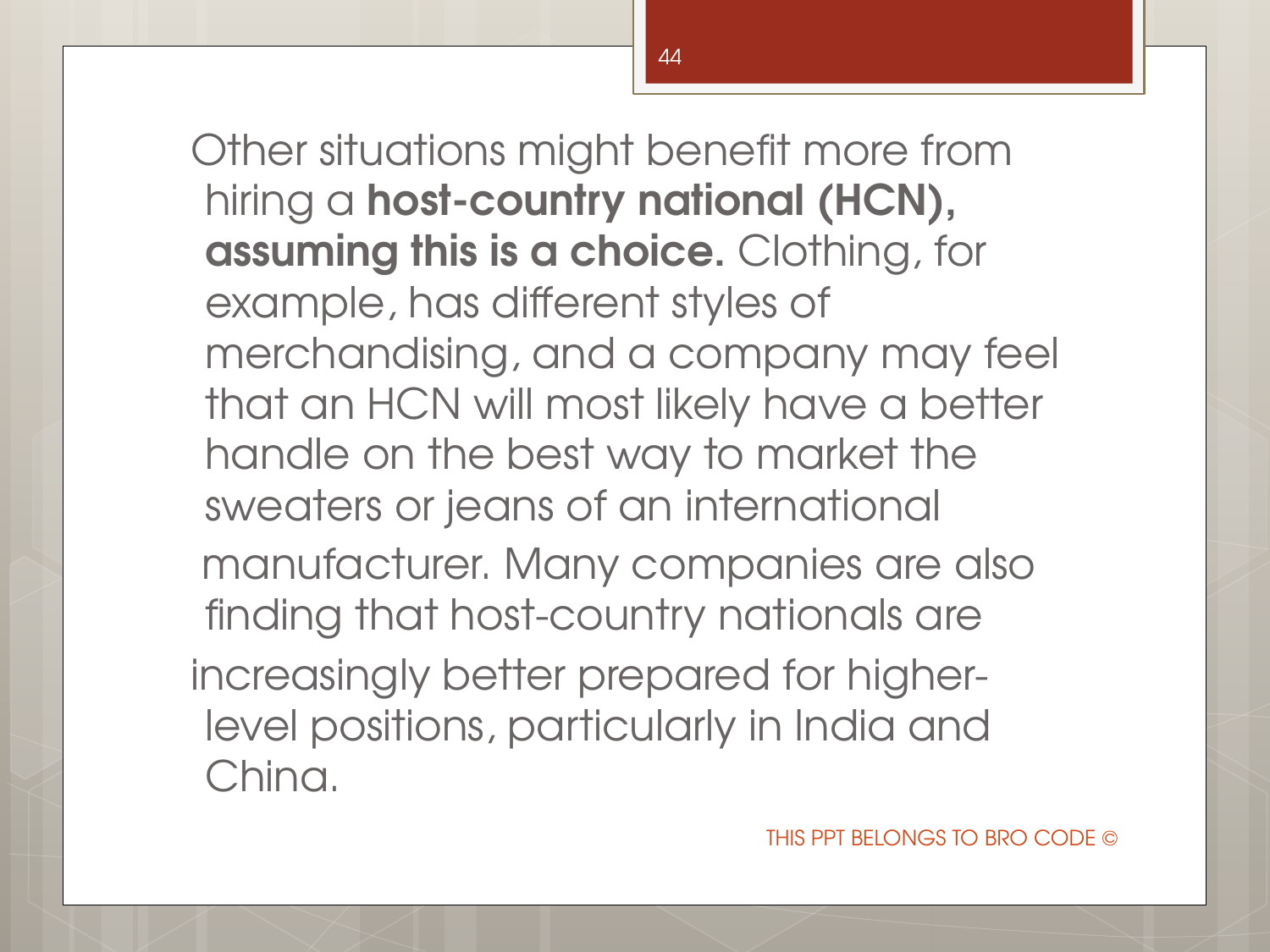

44
  Other situations might benefit more from hiring a host-country national (HCN), assuming this is a choice. Clothing, for example, has different styles of merchandising, and a company may feel that an HCN will most likely have a better handle on the best way to market the sweaters or jeans of an international
   manufacturer. Many companies are also finding that host-country nationals are
  increasingly better prepared for higher-level positions, particularly in India and China.

THIS PPT BELONGS TO BRO CODE ©